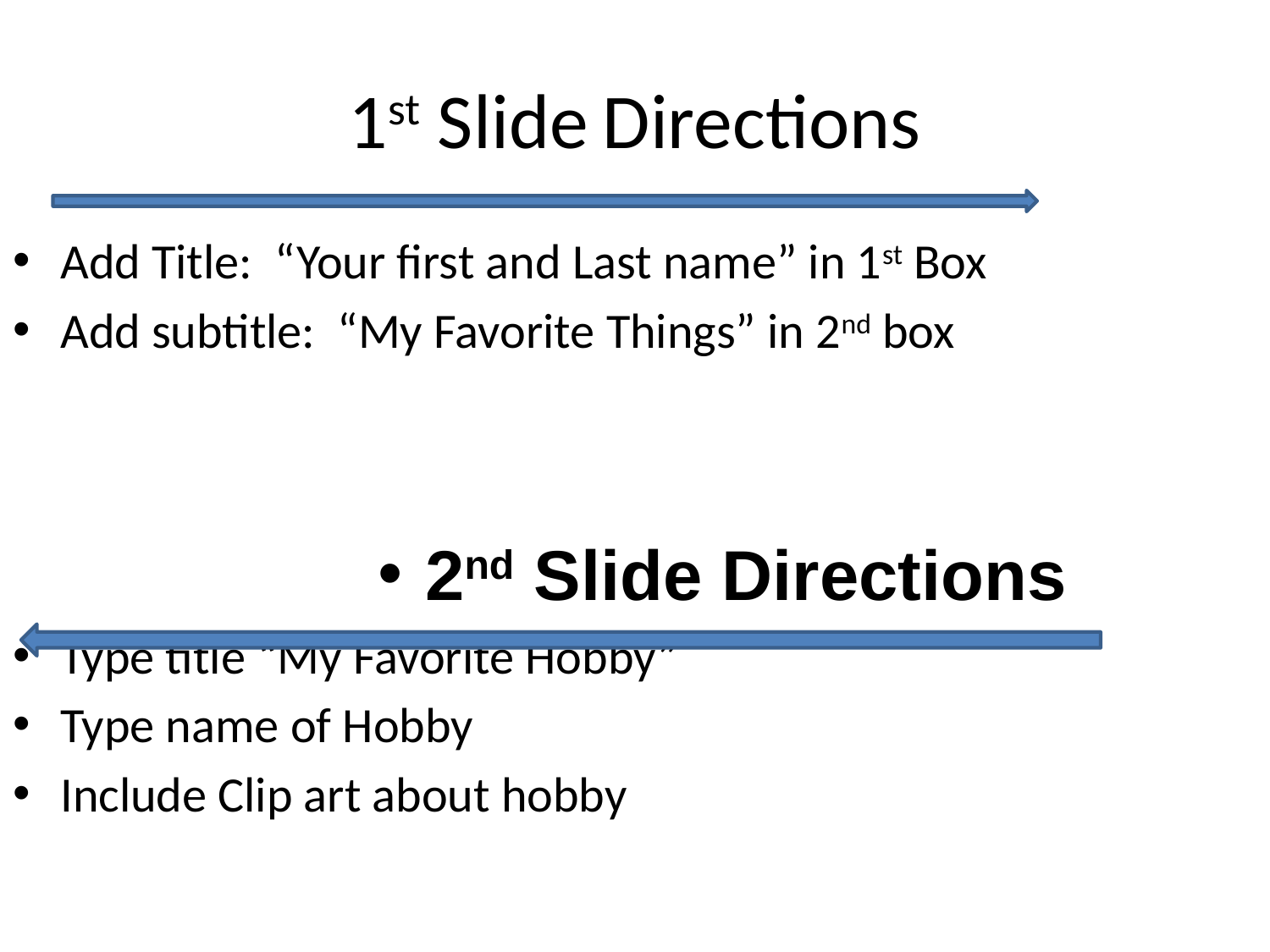

# 1st Slide	Directions

Add Title:  “Your first and Last name” in 1st Box
Add subtitle:  “My Favorite Things” in 2nd box

2nd Slide Directions
Type title “My Favorite Hobby”
Type name of Hobby
Include Clip art about hobby